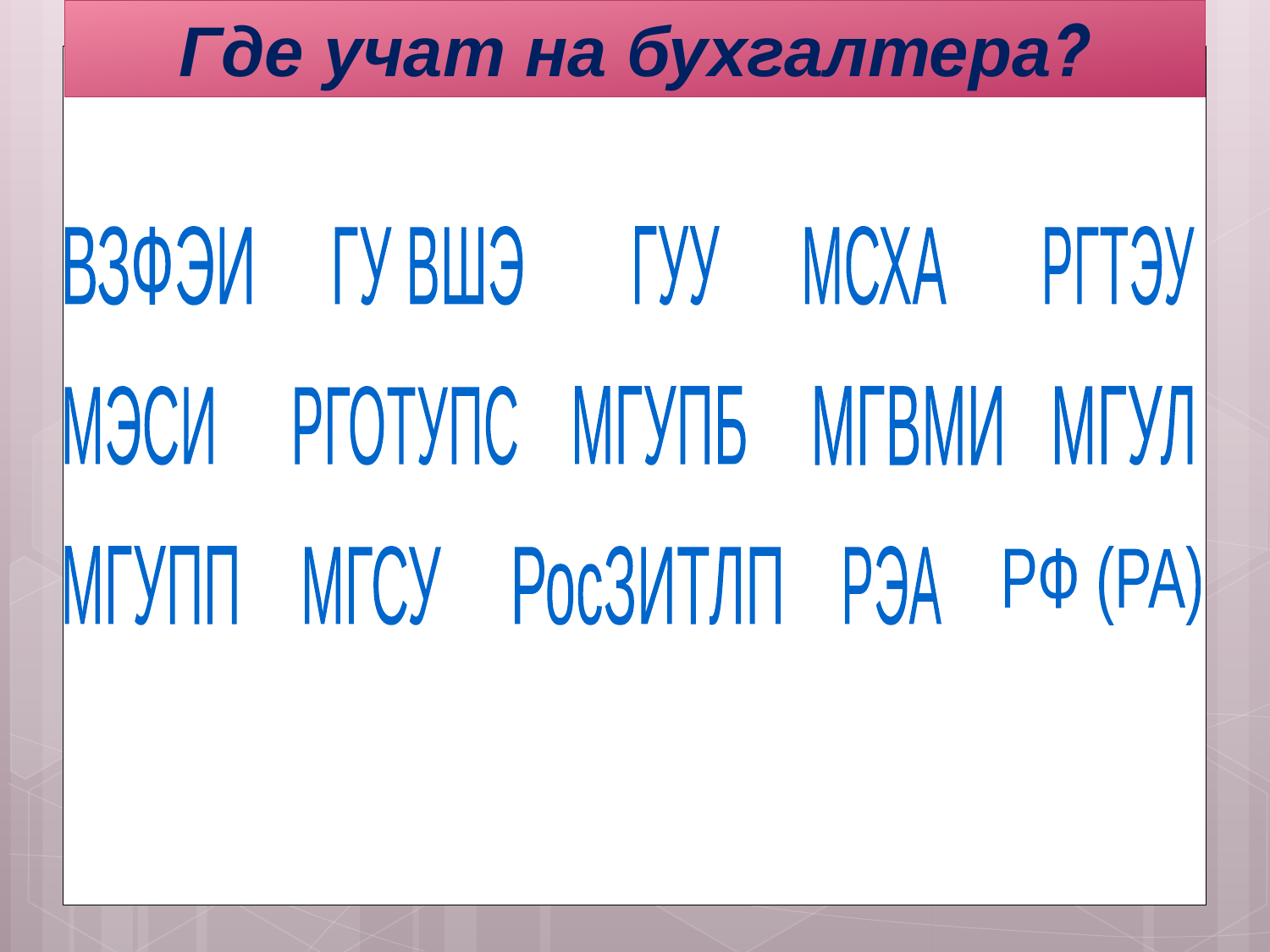

Где учат на бухгалтера?
ВЗФЭИ
ГУ ВШЭ
ГУУ
МСХА
РГТЭУ
МЭСИ
РГОТУПС
МГУПБ
МГВМИ
МГУЛ
МГУПП
МГСУ
РосЗИТЛП
РЭА
РФ (РА)